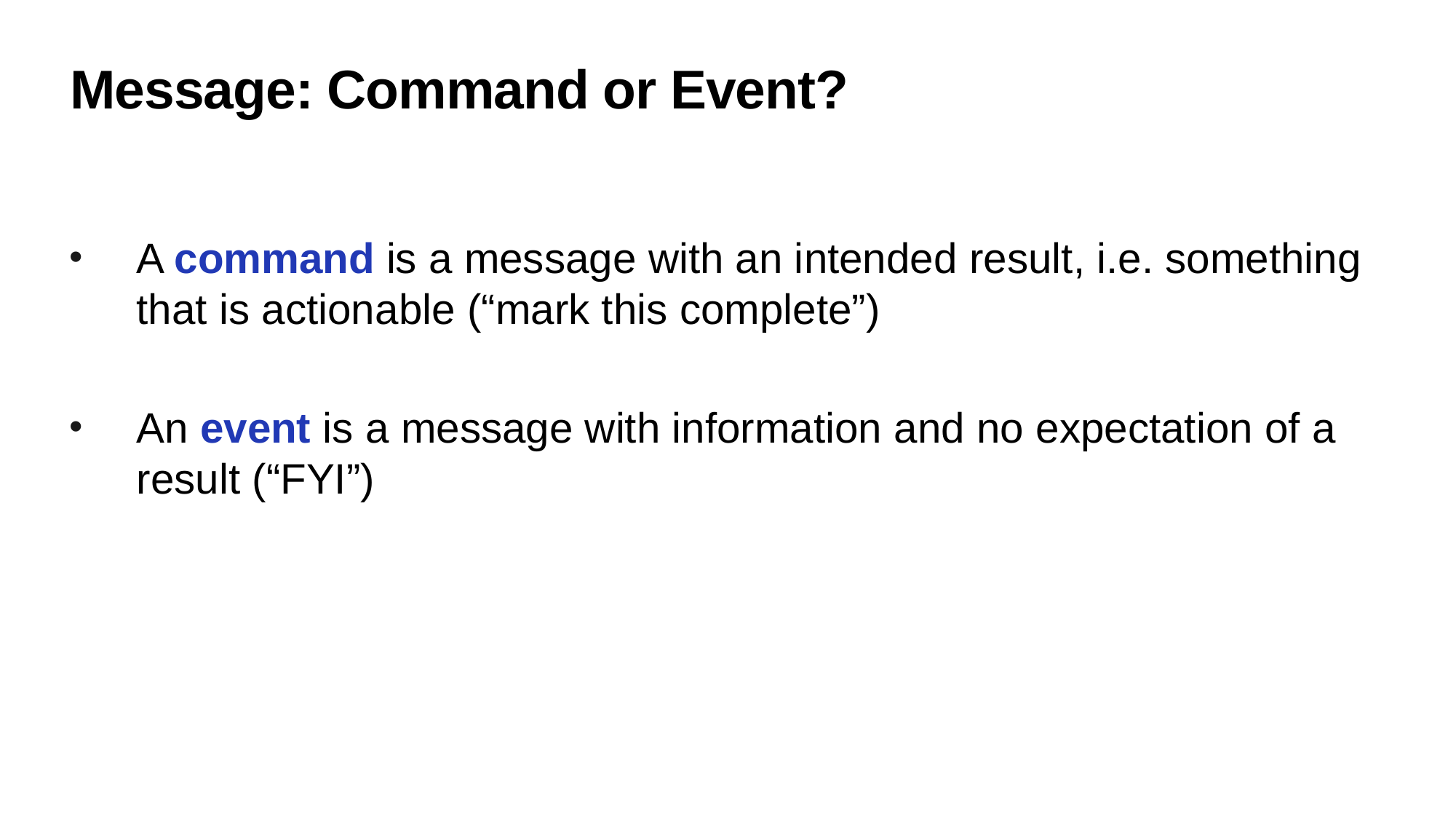

# Message: Command or Event?

A command is a message with an intended result, i.e. something that is actionable (“mark this complete”)

An event is a message with information and no expectation of a result (“FYI”)